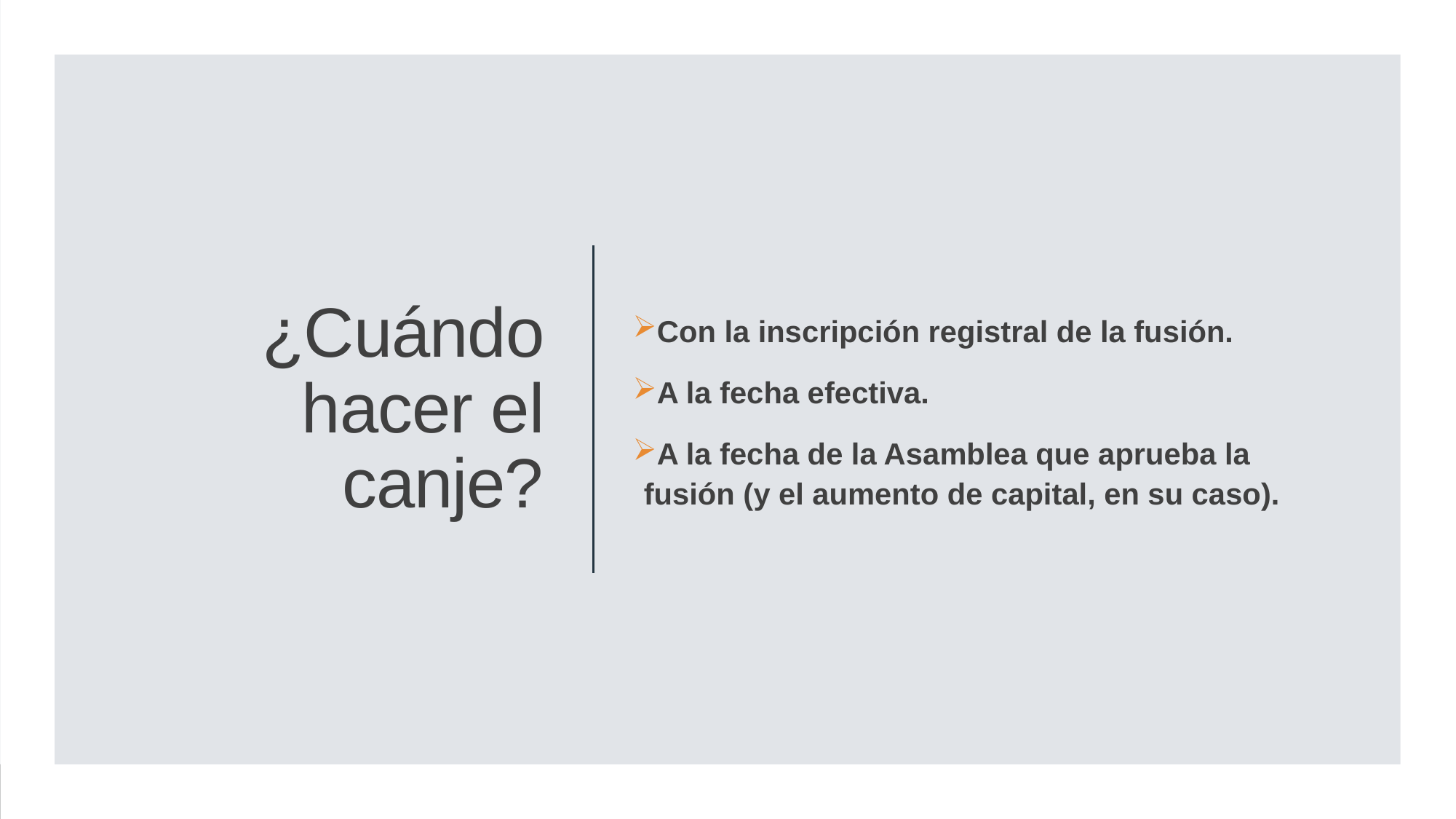

Con la inscripción registral de la fusión.
A la fecha efectiva.
A la fecha de la Asamblea que aprueba la fusión (y el aumento de capital, en su caso).
# ¿Cuándo hacer el canje?